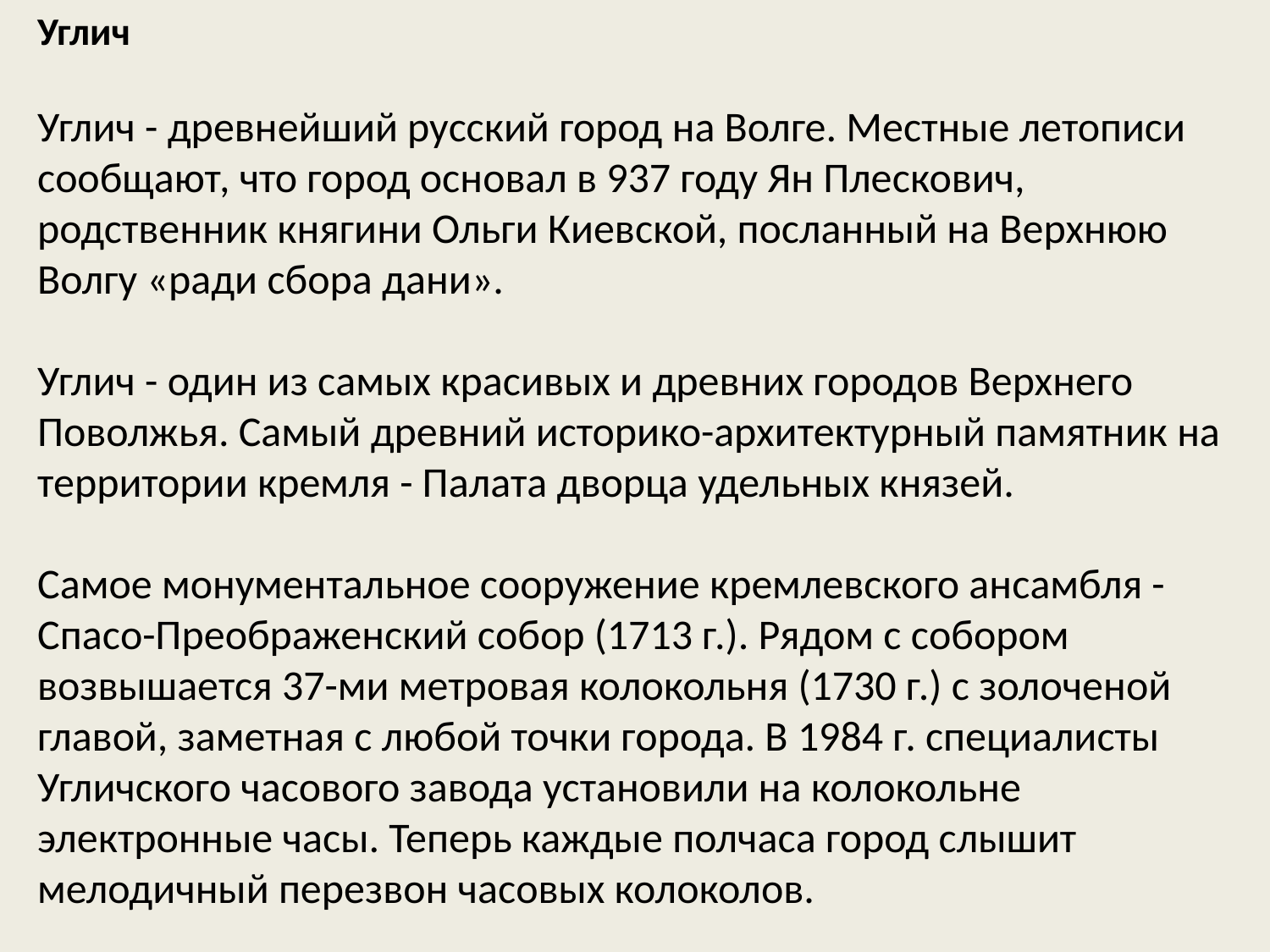

Углич
Углич - древнейший русский город на Волге. Местные летописи сообщают, что город основал в 937 году Ян Плескович, родственник княгини Ольги Киевской, посланный на Верхнюю Волгу «ради сбора дани». 
Углич - один из самых красивых и древних городов Верхнего Поволжья. Самый древний историко-архитектурный памятник на территории кремля - Палата дворца удельных князей.
Самое монументальное сооружение кремлевского ансамбля - Спасо-Преображенский собор (1713 г.). Рядом с собором возвышается 37-ми метровая колокольня (1730 г.) с золоченой главой, заметная с любой точки города. В 1984 г. специалисты Угличского часового завода установили на колокольне электронные часы. Теперь каждые полчаса город слышит мелодичный перезвон часовых колоколов.